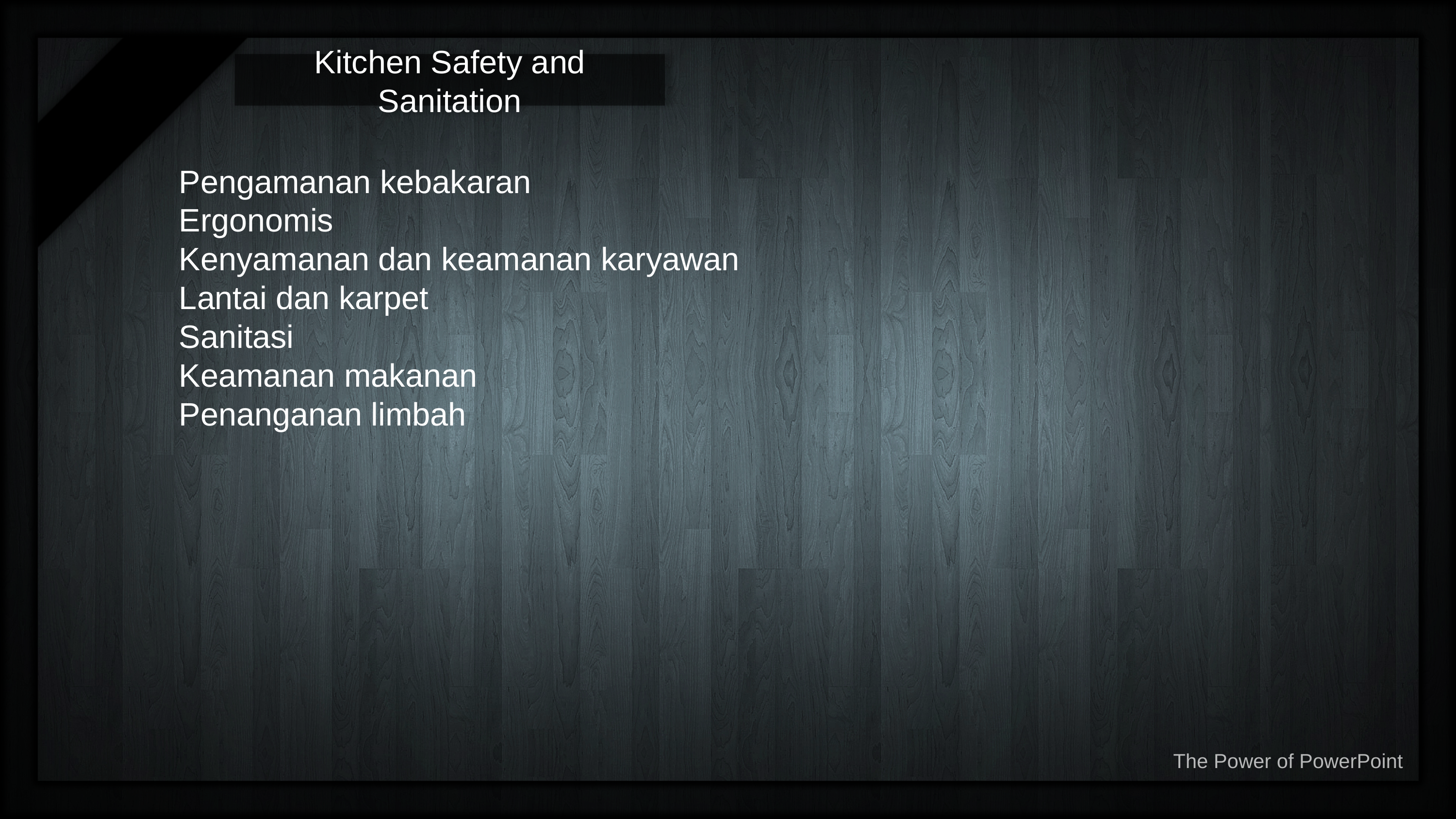

Kitchen Safety and Sanitation
Pengamanan kebakaran
Ergonomis
Kenyamanan dan keamanan karyawan
Lantai dan karpet
Sanitasi
Keamanan makanan
Penanganan limbah